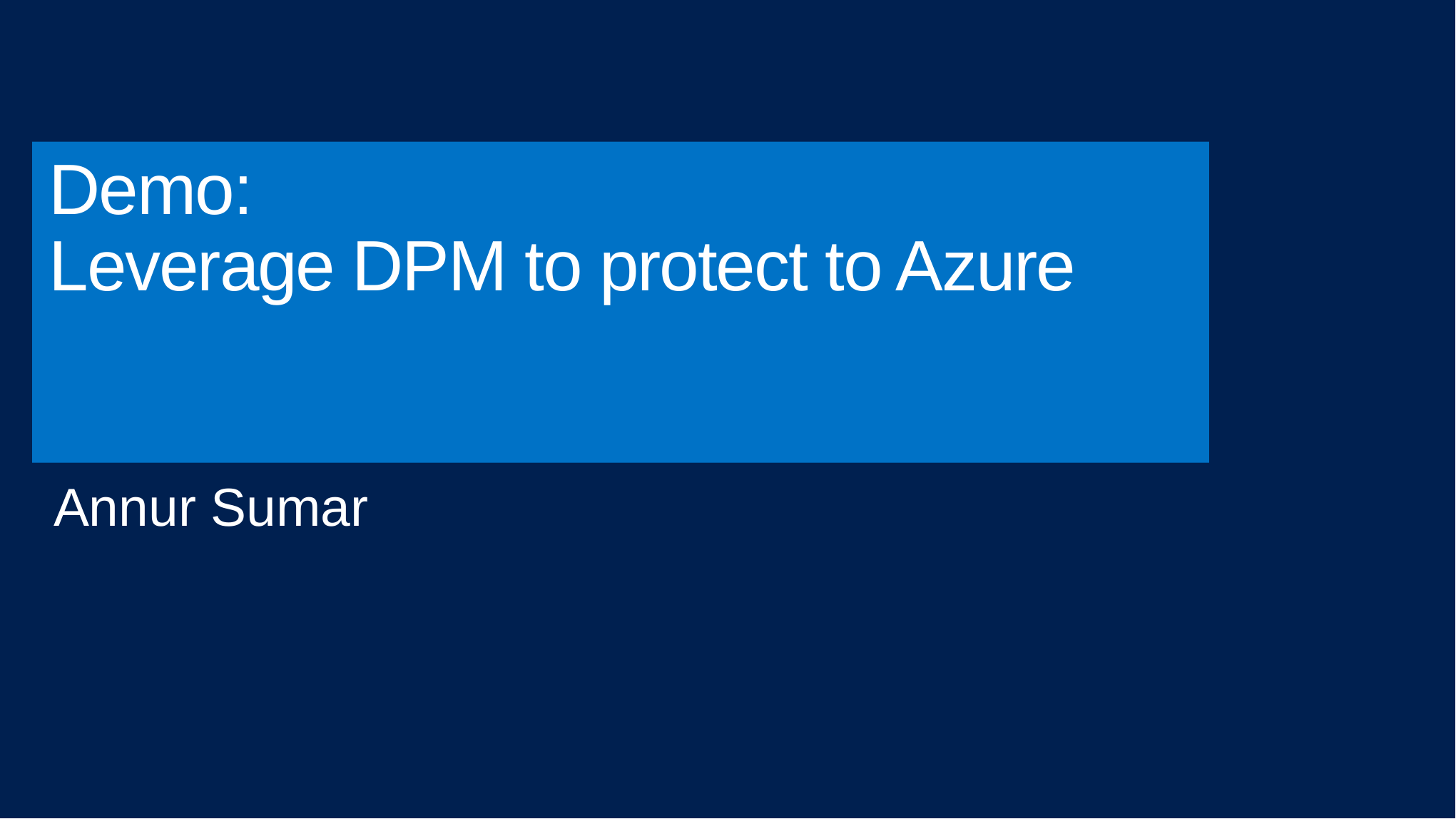

# Demo: Leverage DPM to protect to Azure
Annur Sumar